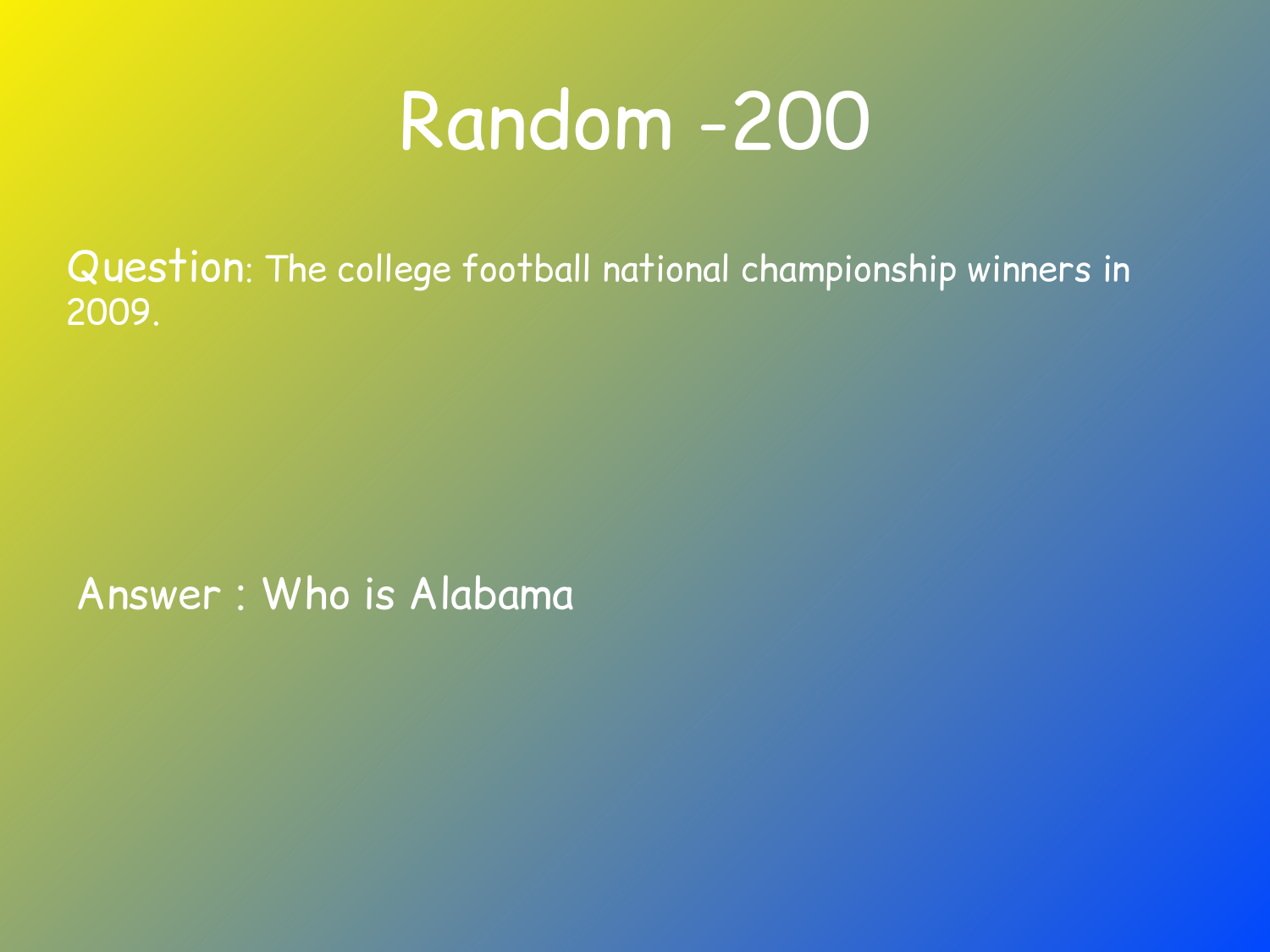

# Random -200
Question: The college football national championship winners in 2009.

Answer : Who is Alabama